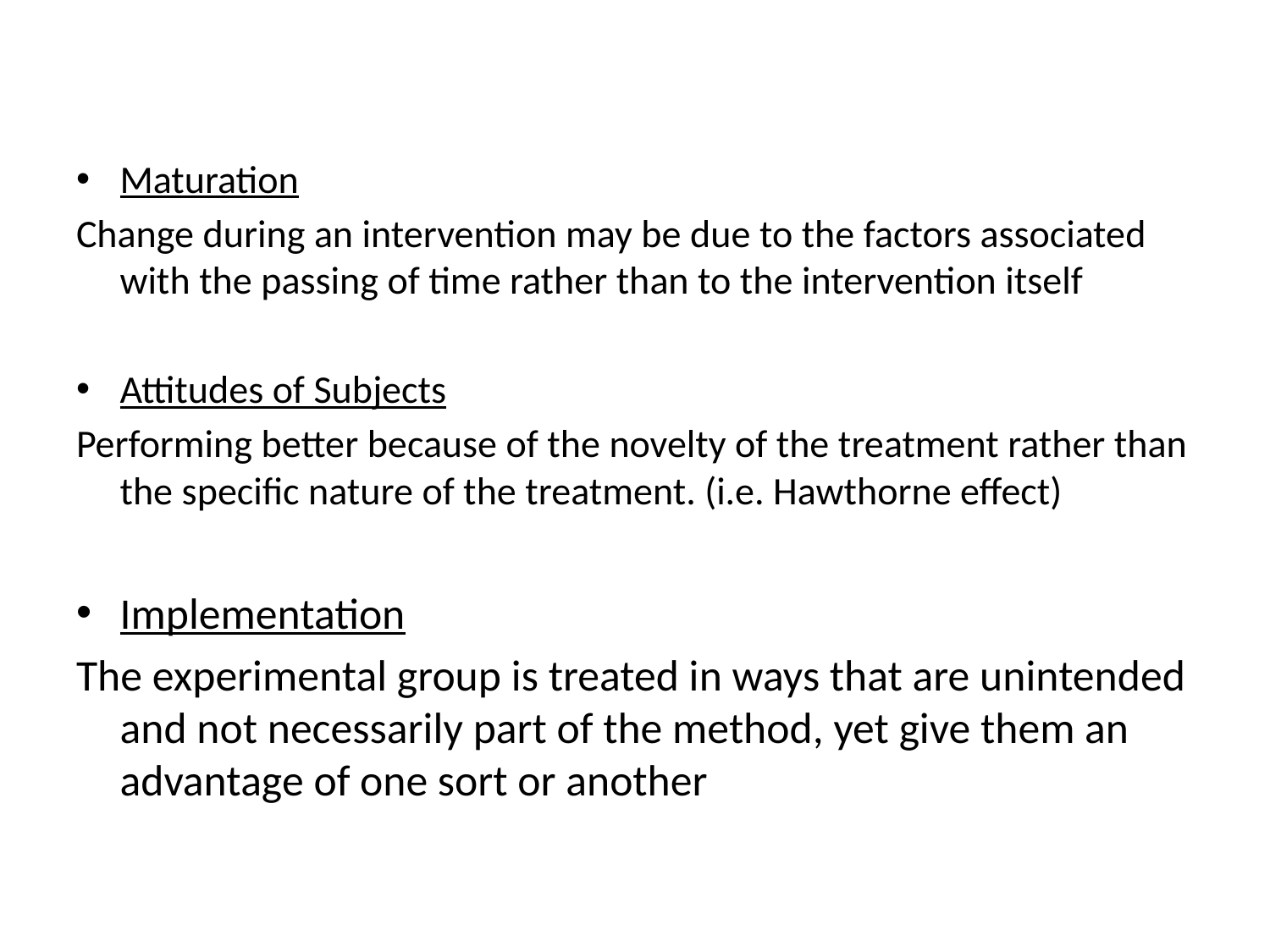

Maturation
Change during an intervention may be due to the factors associated with the passing of time rather than to the intervention itself

Attitudes of Subjects
Performing better because of the novelty of the treatment rather than the specific nature of the treatment. (i.e. Hawthorne effect)

Implementation
The experimental group is treated in ways that are unintended and not necessarily part of the method, yet give them an advantage of one sort or another